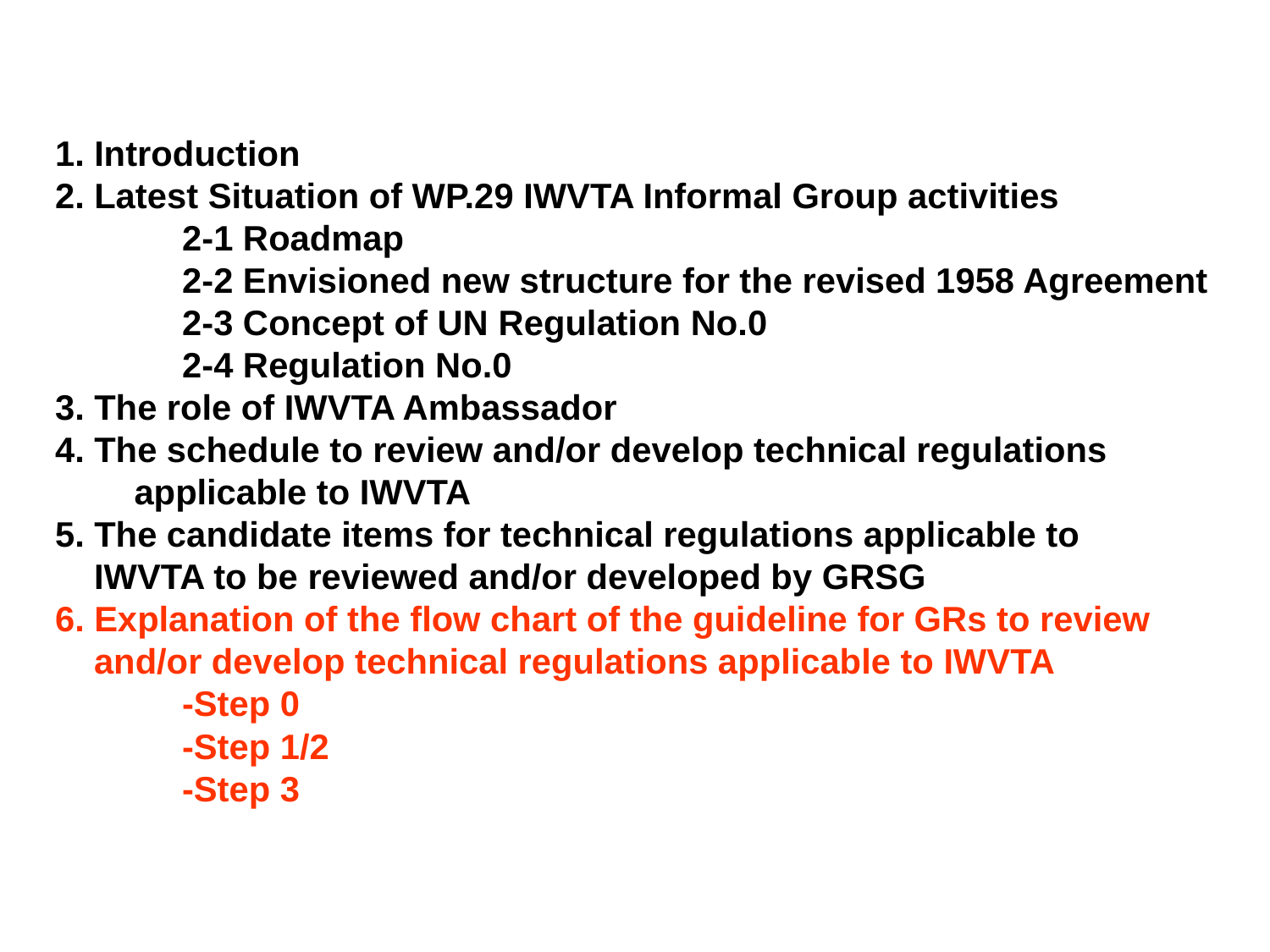

# 1. Introduction 2. Latest Situation of WP.29 IWVTA Informal Group activities 2-1 Roadmap 2-2 Envisioned new structure for the revised 1958 Agreement 2-3 Concept of UN Regulation No.0 2-4 Regulation No.0 3. The role of IWVTA Ambassador 4. The schedule to review and/or develop technical regulations 　　applicable to IWVTA 5. The candidate items for technical regulations applicable to IWVTA to be reviewed and/or developed by GRSG 6. Explanation of the flow chart of the guideline for GRs to review and/or develop technical regulations applicable to IWVTA -Step 0 -Step 1/2 -Step 3